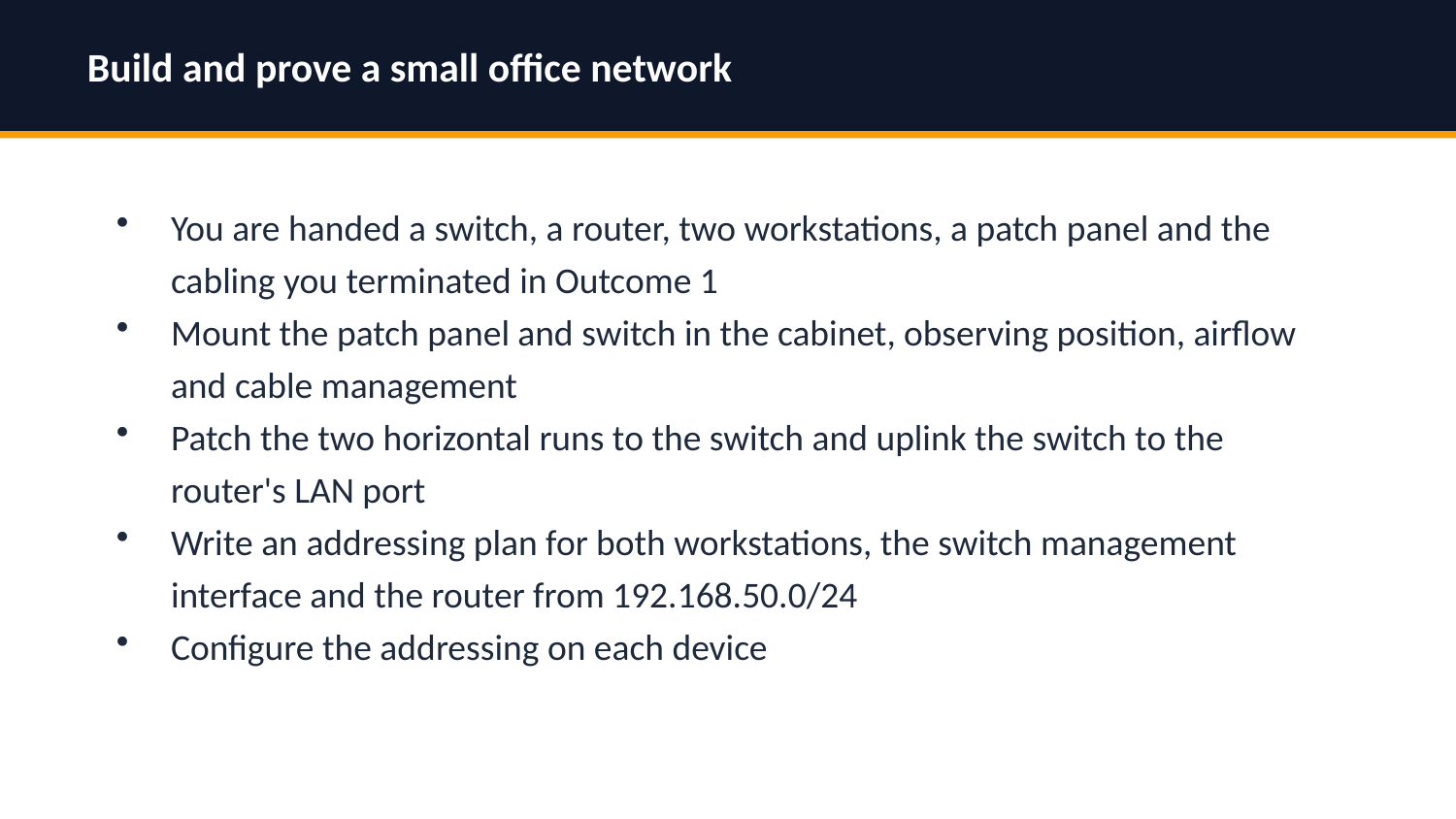

Build and prove a small office network

You are handed a switch, a router, two workstations, a patch panel and the cabling you terminated in Outcome 1
Mount the patch panel and switch in the cabinet, observing position, airflow and cable management
Patch the two horizontal runs to the switch and uplink the switch to the router's LAN port
Write an addressing plan for both workstations, the switch management interface and the router from 192.168.50.0/24
Configure the addressing on each device